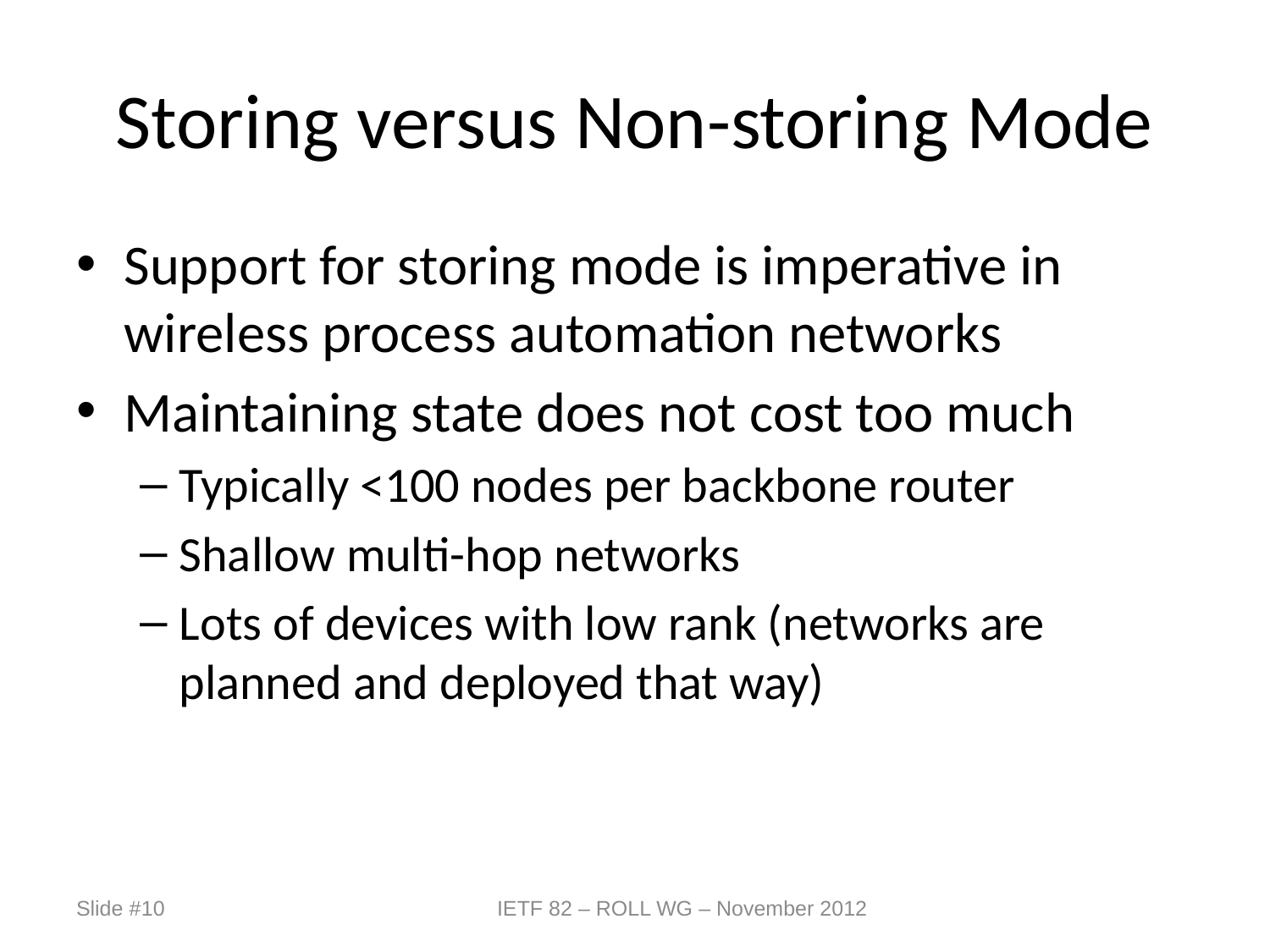

# Storing versus Non-storing Mode
Support for storing mode is imperative in wireless process automation networks
Maintaining state does not cost too much
Typically <100 nodes per backbone router
Shallow multi-hop networks
Lots of devices with low rank (networks are planned and deployed that way)

Slide #10
IETF 82 – ROLL WG – November 2012